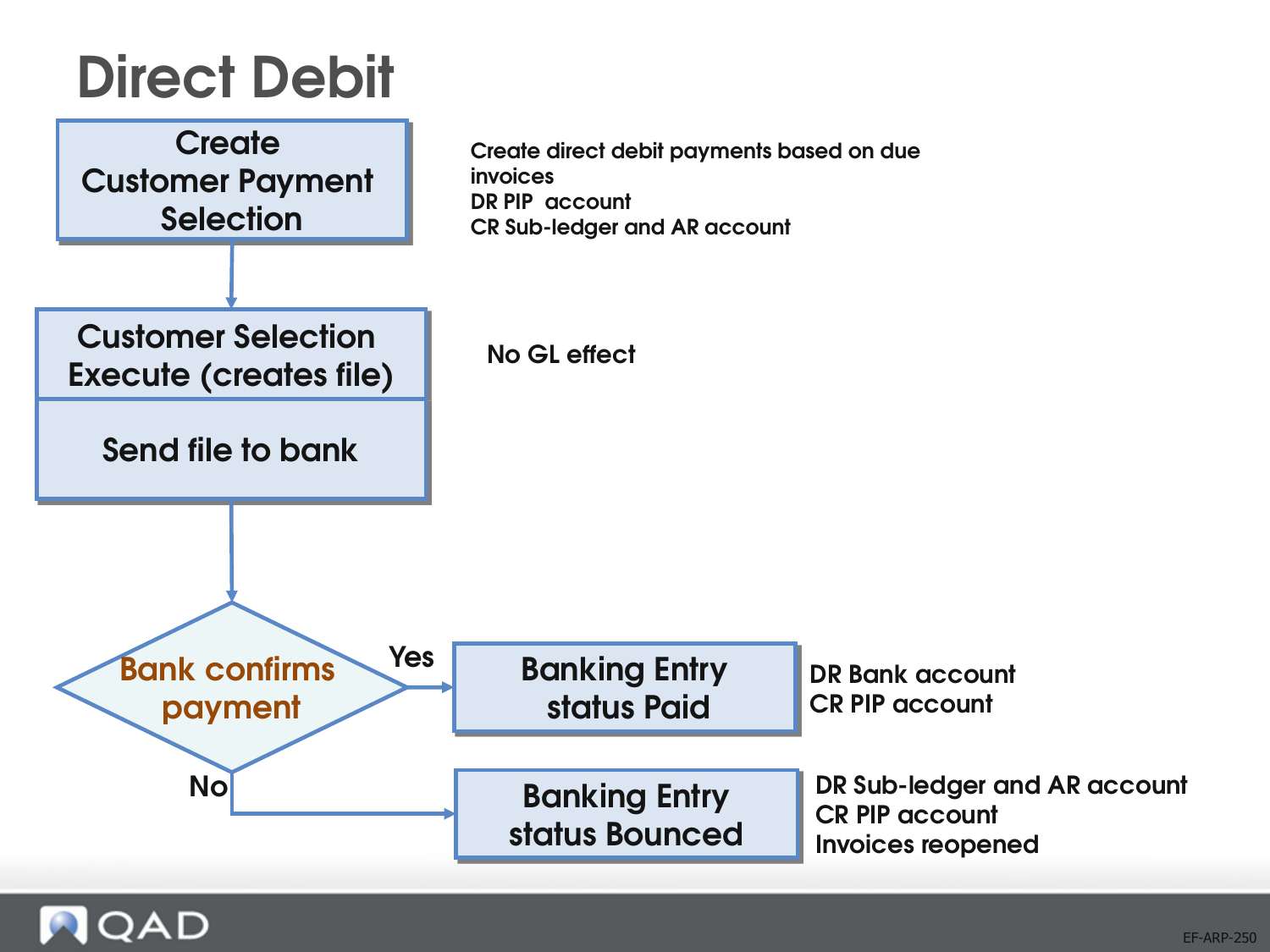

# Direct Debit
Create
Customer Payment
Selection
Create direct debit payments based on due invoices
DR PIP  account
CR Sub-ledger and AR account
No GL effect
Customer Selection
Execute (creates file)
Send file to bank
Bank confirms
payment
Yes
DR Bank account
CR PIP account
Banking Entry
 status Paid
DR Sub-ledger and AR account
CR PIP account
Invoices reopened
No
Banking Entry
status Bounced
EF-ARP-250